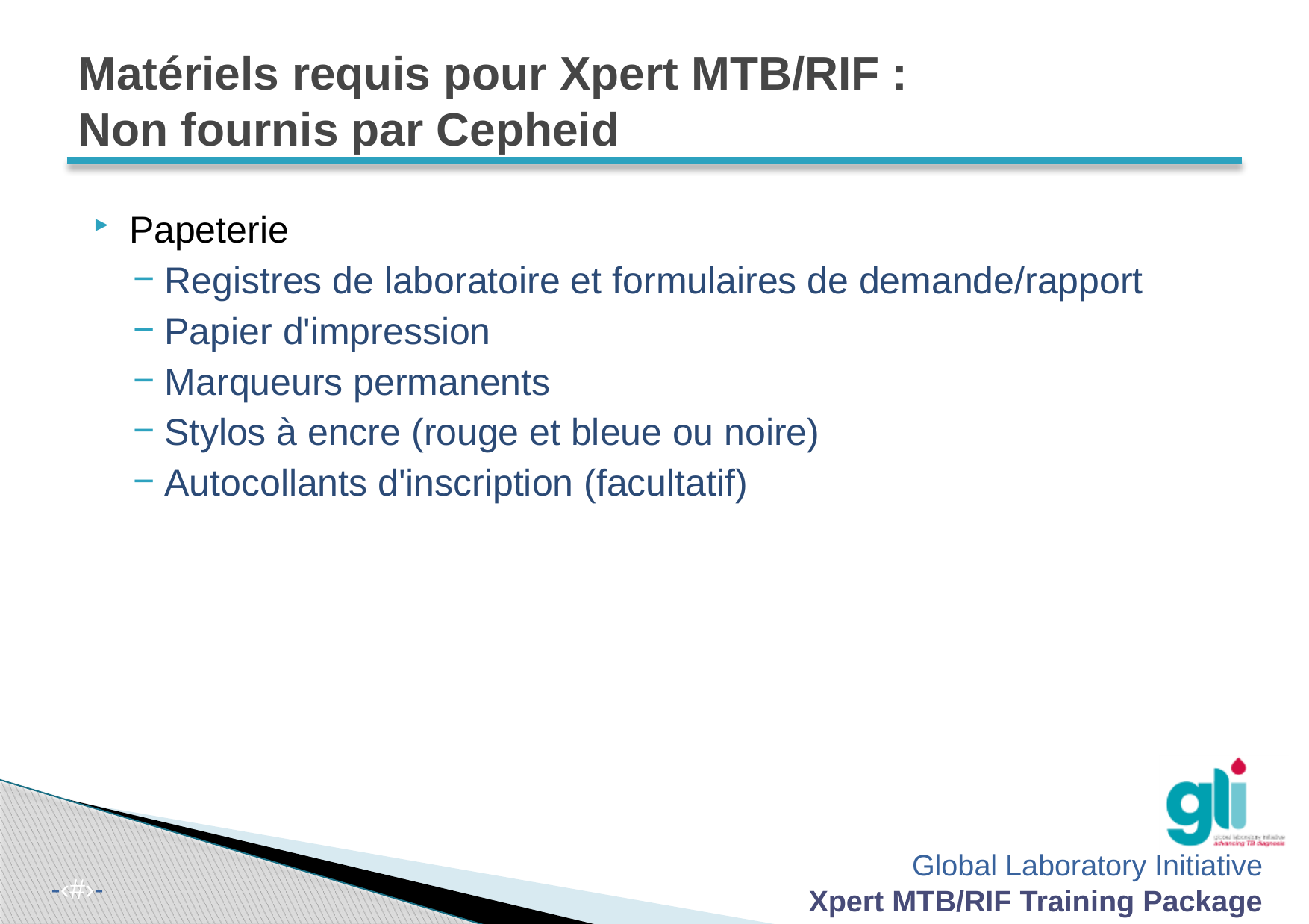

# Matériels requis pour Xpert MTB/RIF : Non fournis par Cepheid
Papeterie
Registres de laboratoire et formulaires de demande/rapport
Papier d'impression
Marqueurs permanents
Stylos à encre (rouge et bleue ou noire)
Autocollants d'inscription (facultatif)